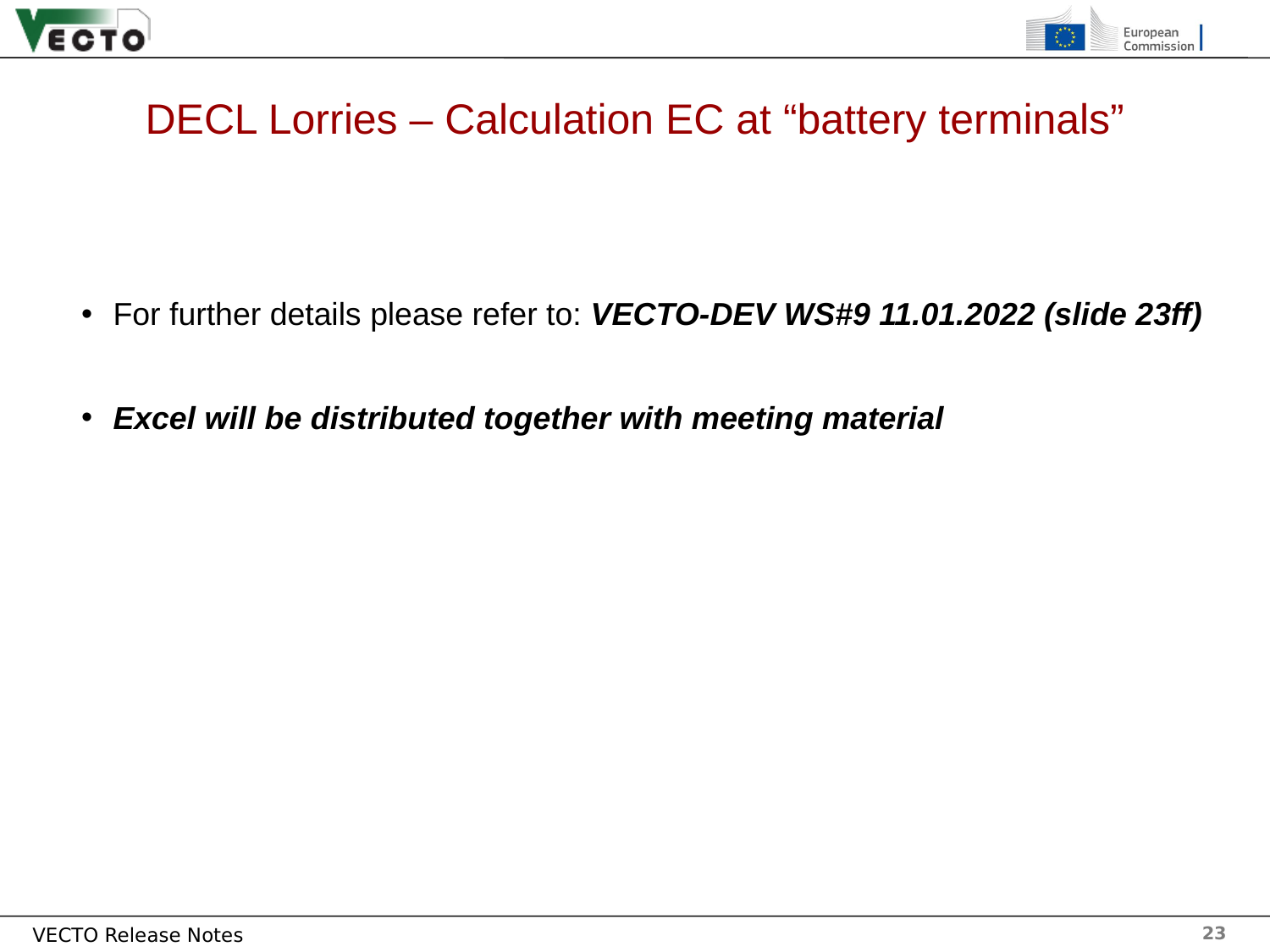

# DECL Lorries – Calculation EC at “battery terminals”
23
For further details please refer to: VECTO-DEV WS#9 11.01.2022 (slide 23ff)

Excel will be distributed together with meeting material